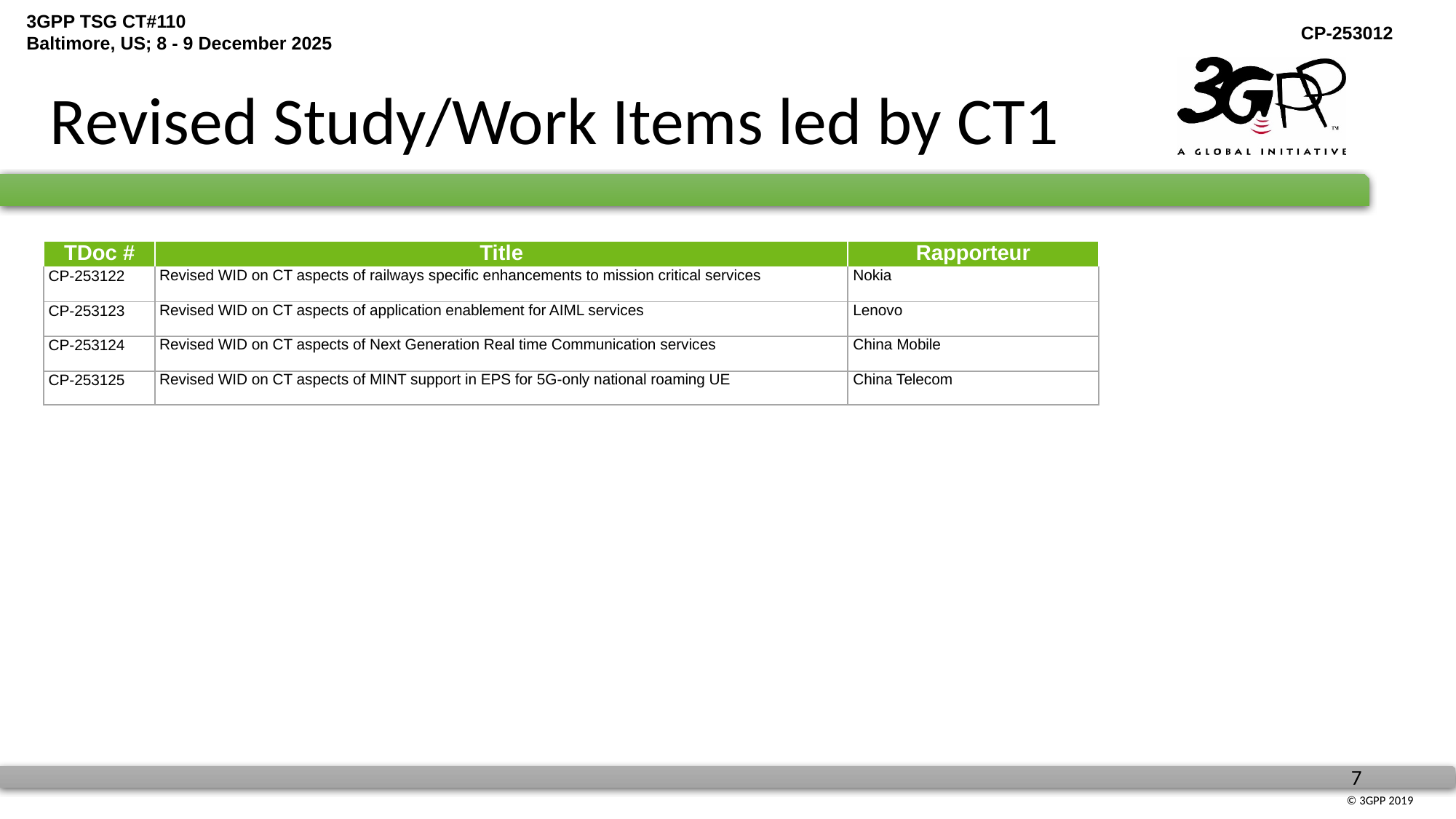

# Revised Study/Work Items led by CT1
| TDoc # | Title | Rapporteur |
| --- | --- | --- |
| CP-253122 | Revised WID on CT aspects of railways specific enhancements to mission critical services | Nokia |
| CP-253123 | Revised WID on CT aspects of application enablement for AIML services | Lenovo |
| CP-253124 | Revised WID on CT aspects of Next Generation Real time Communication services | China Mobile |
| CP-253125 | Revised WID on CT aspects of MINT support in EPS for 5G-only national roaming UE | China Telecom |